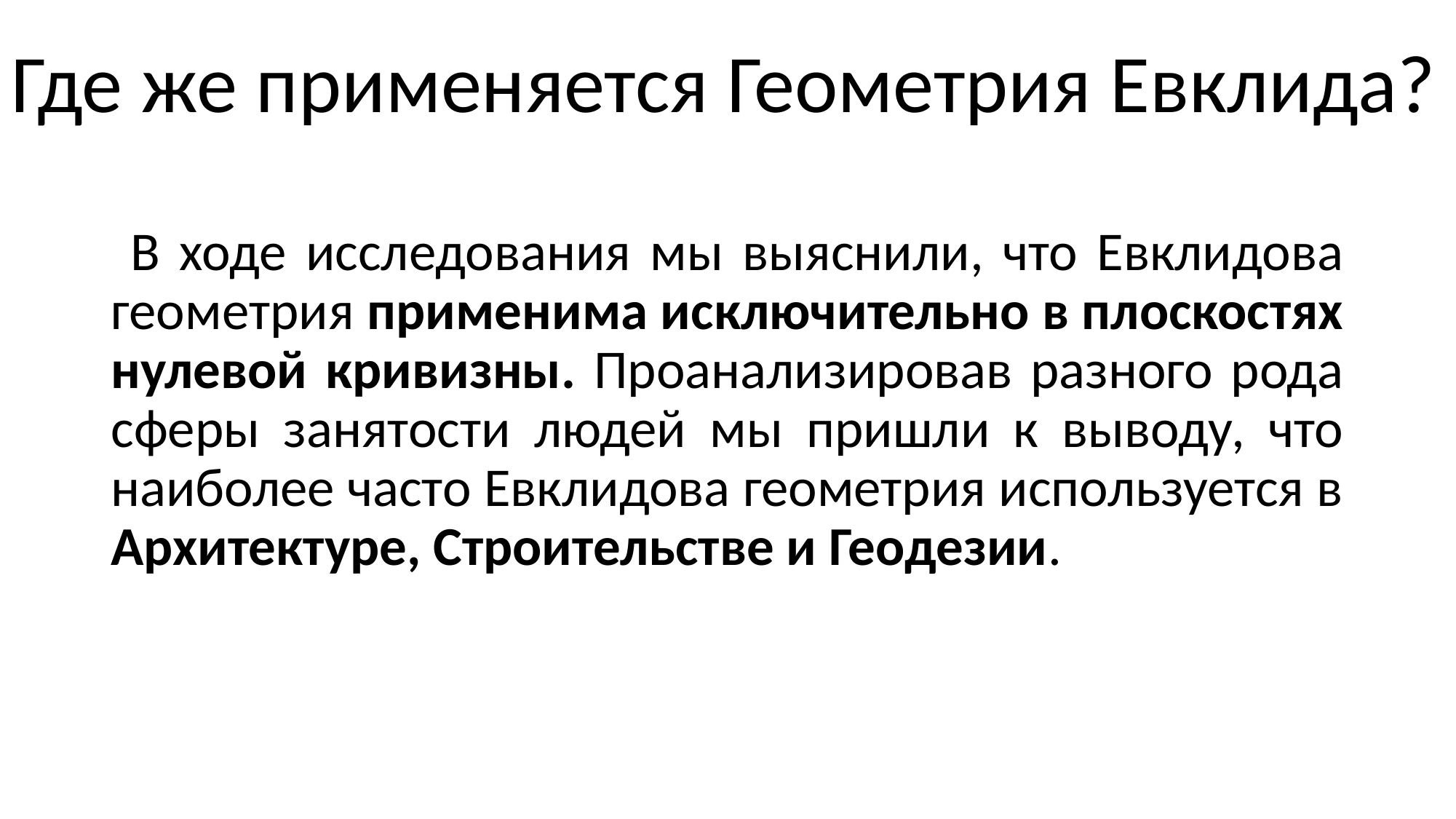

# Где же применяется Геометрия Евклида?
 В ходе исследования мы выяснили, что Евклидова геометрия применима исключительно в плоскостях нулевой кривизны. Проанализировав разного рода сферы занятости людей мы пришли к выводу, что наиболее часто Евклидова геометрия используется в Архитектуре, Строительстве и Геодезии.